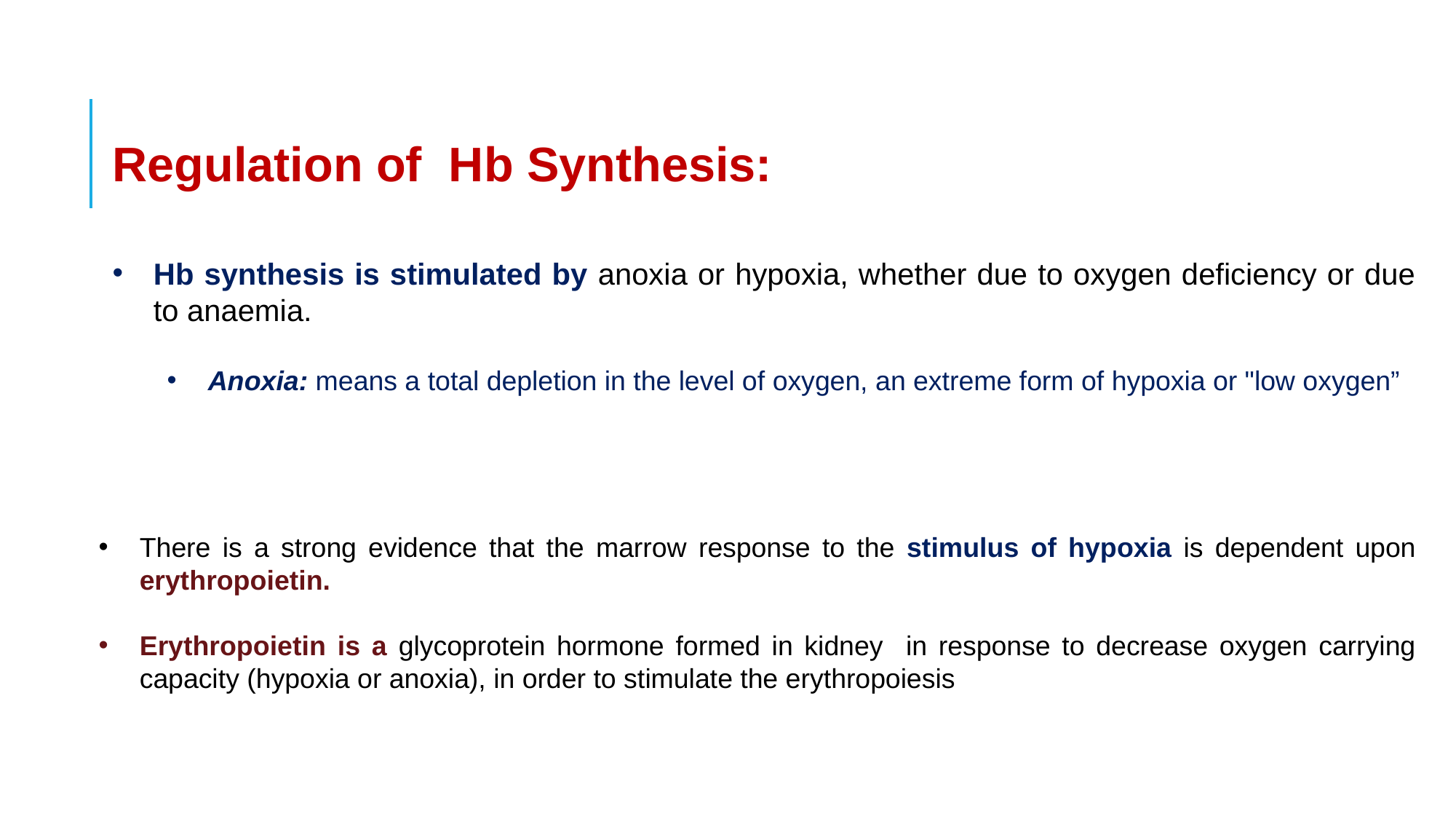

#
Regulation of  Hb Synthesis:

Hb synthesis is stimulated by anoxia or hypoxia, whether due to oxygen deficiency or due to anaemia.

Anoxia: means a total depletion in the level of oxygen, an extreme form of hypoxia or "low oxygen”

There is a strong evidence that the marrow response to the stimulus of hypoxia is dependent upon erythropoietin.

Erythropoietin is a glycoprotein hormone formed in kidney  in response to decrease oxygen carrying capacity (hypoxia or anoxia), in order to stimulate the erythropoiesis